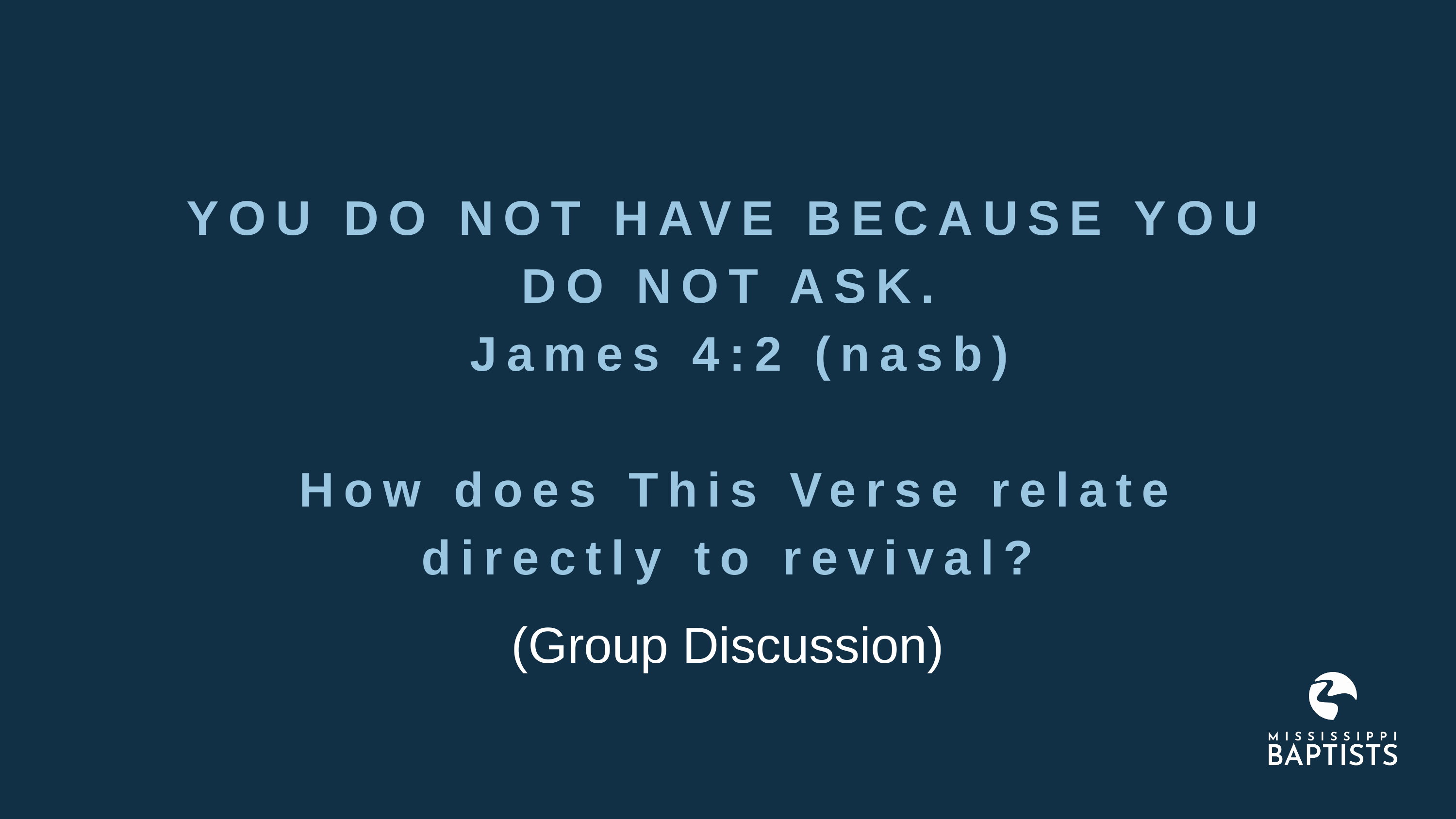

YOU DO NOT HAVE BECAUSE YOU DO NOT ASK.
 James 4:2 (nasb)

 How does This Verse relate directly to revival?
(Group Discussion)